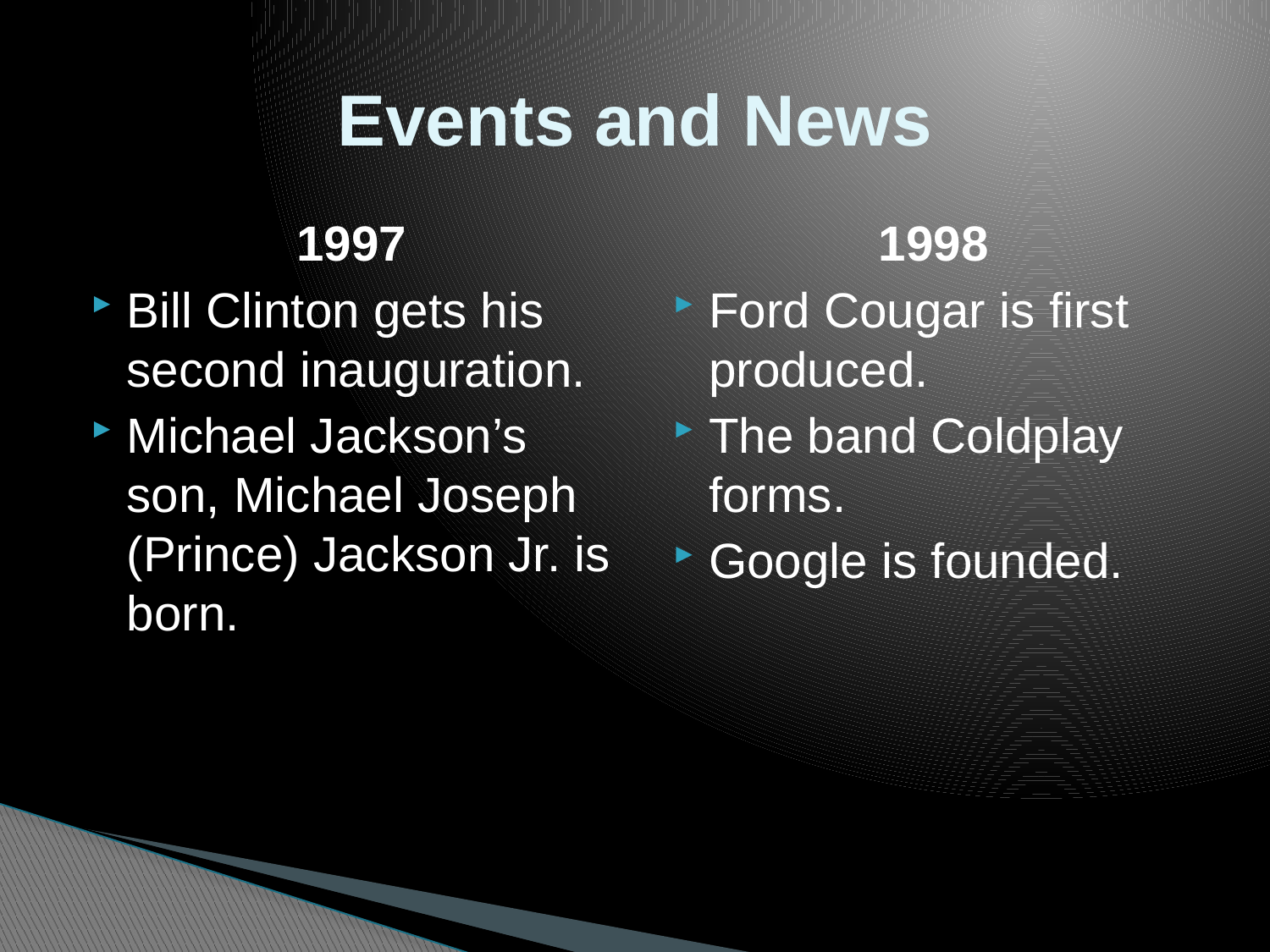

# Events and News
1997
Bill Clinton gets his second inauguration.
Michael Jackson’s son, Michael Joseph (Prince) Jackson Jr. is born.
1998
Ford Cougar is first produced.
The band Coldplay forms.
Google is founded.